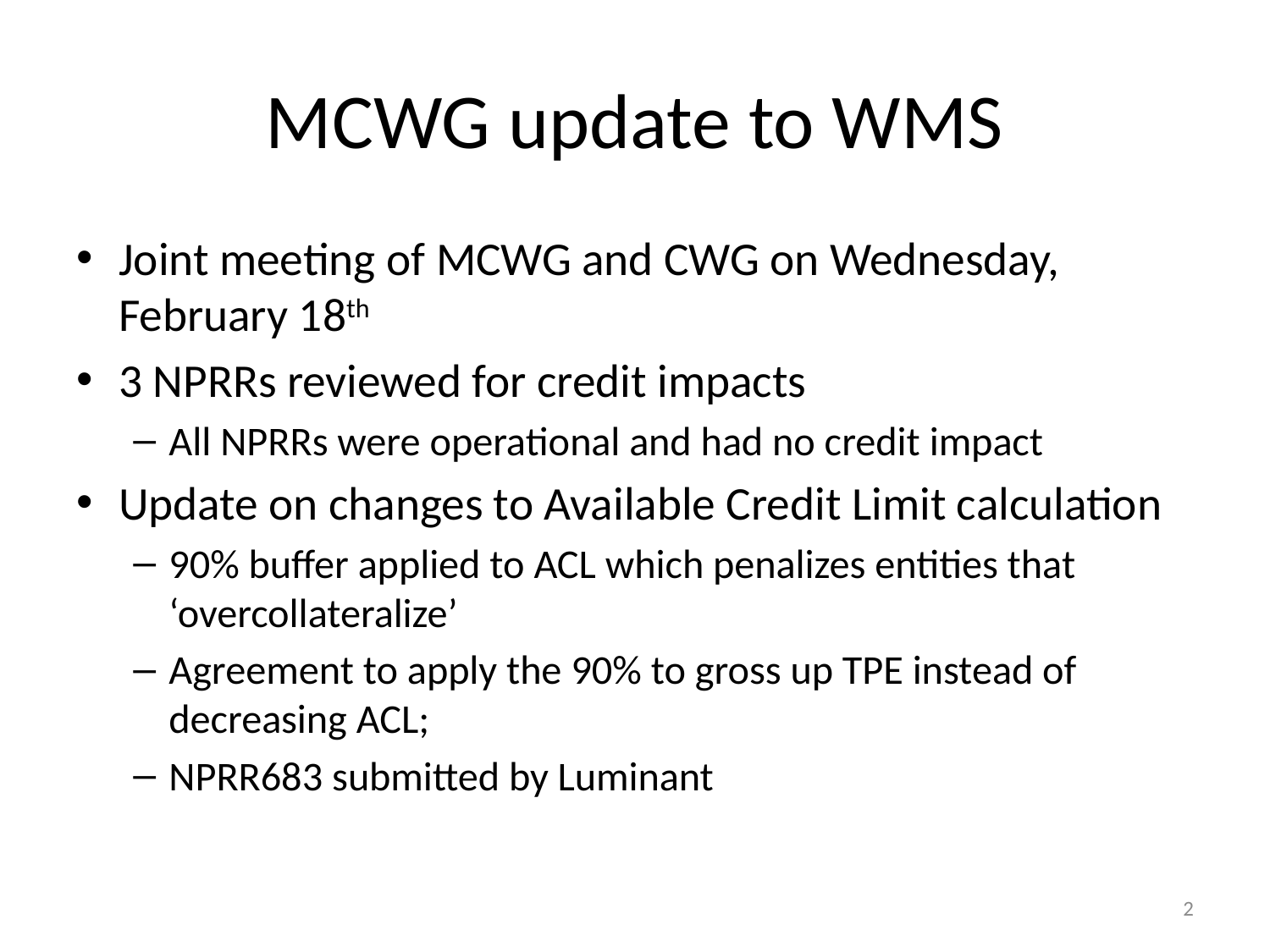

# MCWG update to WMS
Joint meeting of MCWG and CWG on Wednesday, February 18th
3 NPRRs reviewed for credit impacts
All NPRRs were operational and had no credit impact
Update on changes to Available Credit Limit calculation
90% buffer applied to ACL which penalizes entities that ‘overcollateralize’
Agreement to apply the 90% to gross up TPE instead of decreasing ACL;
NPRR683 submitted by Luminant
2